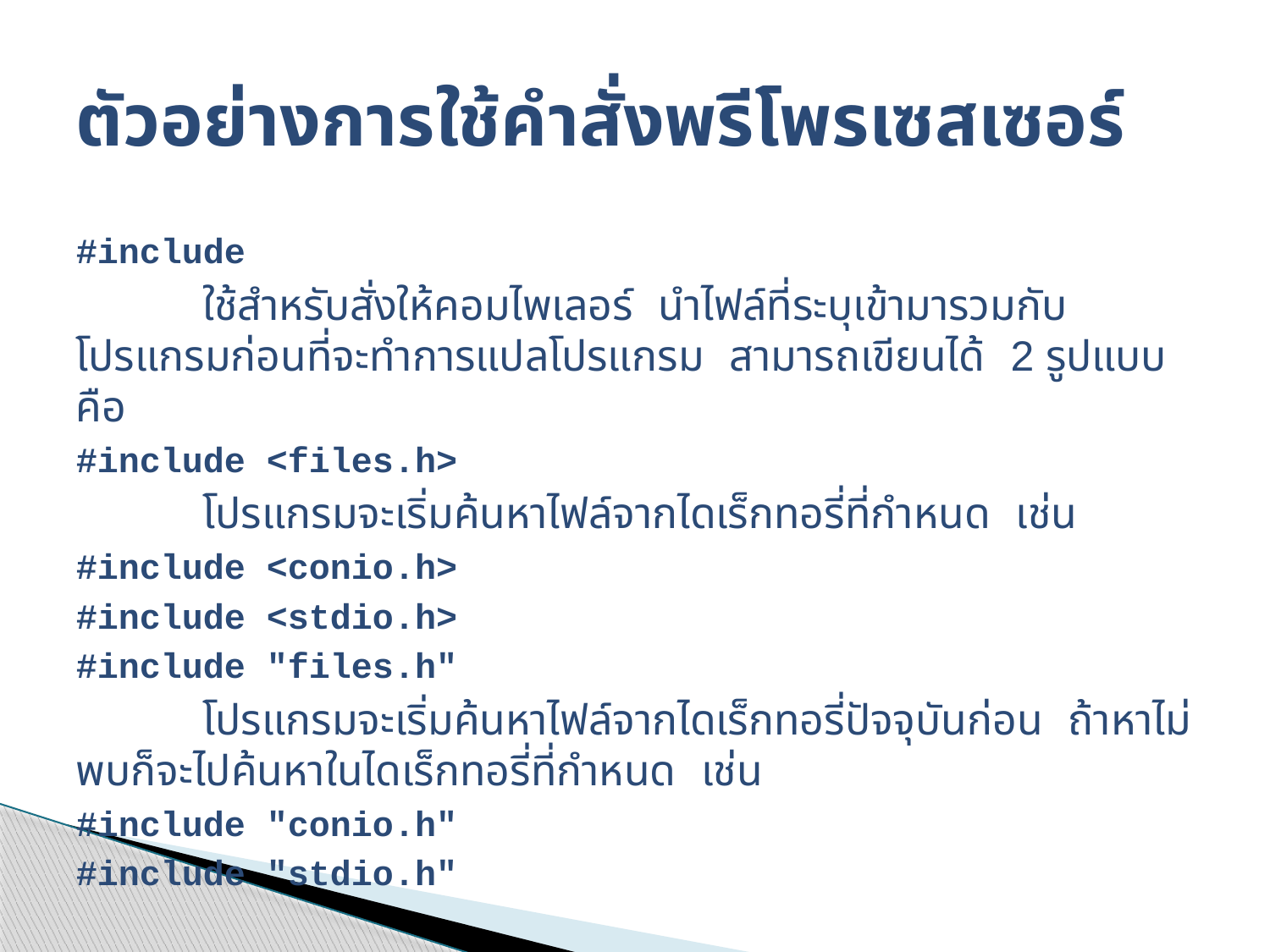

# ตัวอย่างการใช้คำสั่งพรีโพรเซสเซอร์
#include
	ใช้สำหรับสั่งให้คอมไพเลอร์ นำไฟล์ที่ระบุเข้ามารวมกับโปรแกรมก่อนที่จะทำการแปลโปรแกรม สามารถเขียนได้ 2 รูปแบบ คือ
#include <files.h>
	โปรแกรมจะเริ่มค้นหาไฟล์จากไดเร็กทอรี่ที่กำหนด เช่น
#include <conio.h>
#include <stdio.h>
#include "files.h"
	โปรแกรมจะเริ่มค้นหาไฟล์จากไดเร็กทอรี่ปัจจุบันก่อน ถ้าหาไม่พบก็จะไปค้นหาในไดเร็กทอรี่ที่กำหนด เช่น
#include "conio.h"
#include "stdio.h"